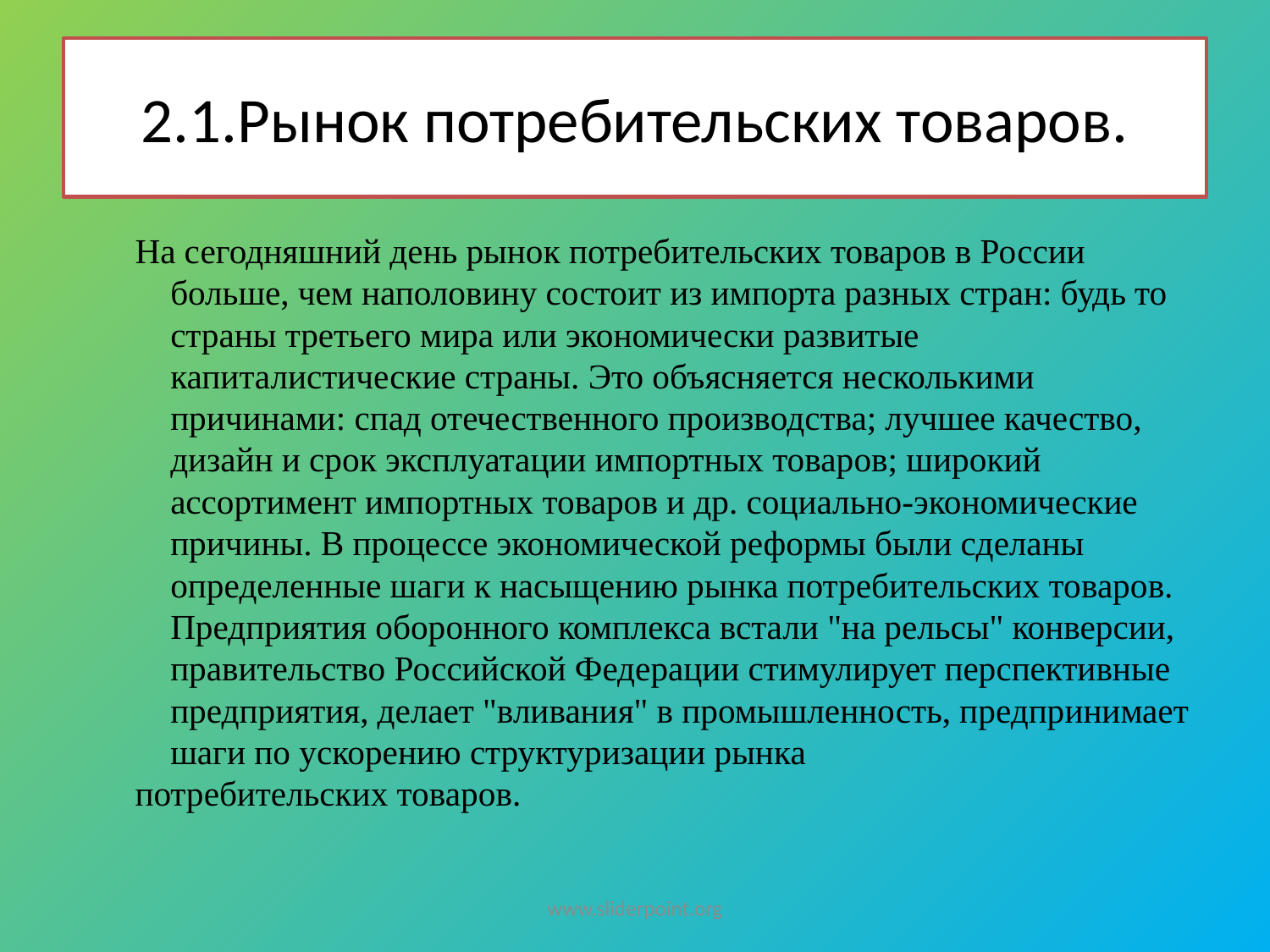

# 2.1.Рынок потребительских товаров.
На сегодняшний день рынок потребительских товаров в России больше, чем наполовину состоит из импорта разных стран: будь то страны третьего мира или экономически развитые капиталистические страны. Это объясняется несколькими причинами: спад отечественного производства; лучшее качество, дизайн и срок эксплуатации импортных товаров; широкий ассортимент импортных товаров и др. социально-экономические причины. В процессе экономической реформы были сделаны определенные шаги к насыщению рынка потребительских товаров. Предприятия оборонного комплекса встали "на рельсы" конверсии, правительство Российской Федерации стимулирует перспективные предприятия, делает "вливания" в промышленность, предпринимает шаги по ускорению структуризации рынка
потребительских товаров.

www.sliderpoint.org